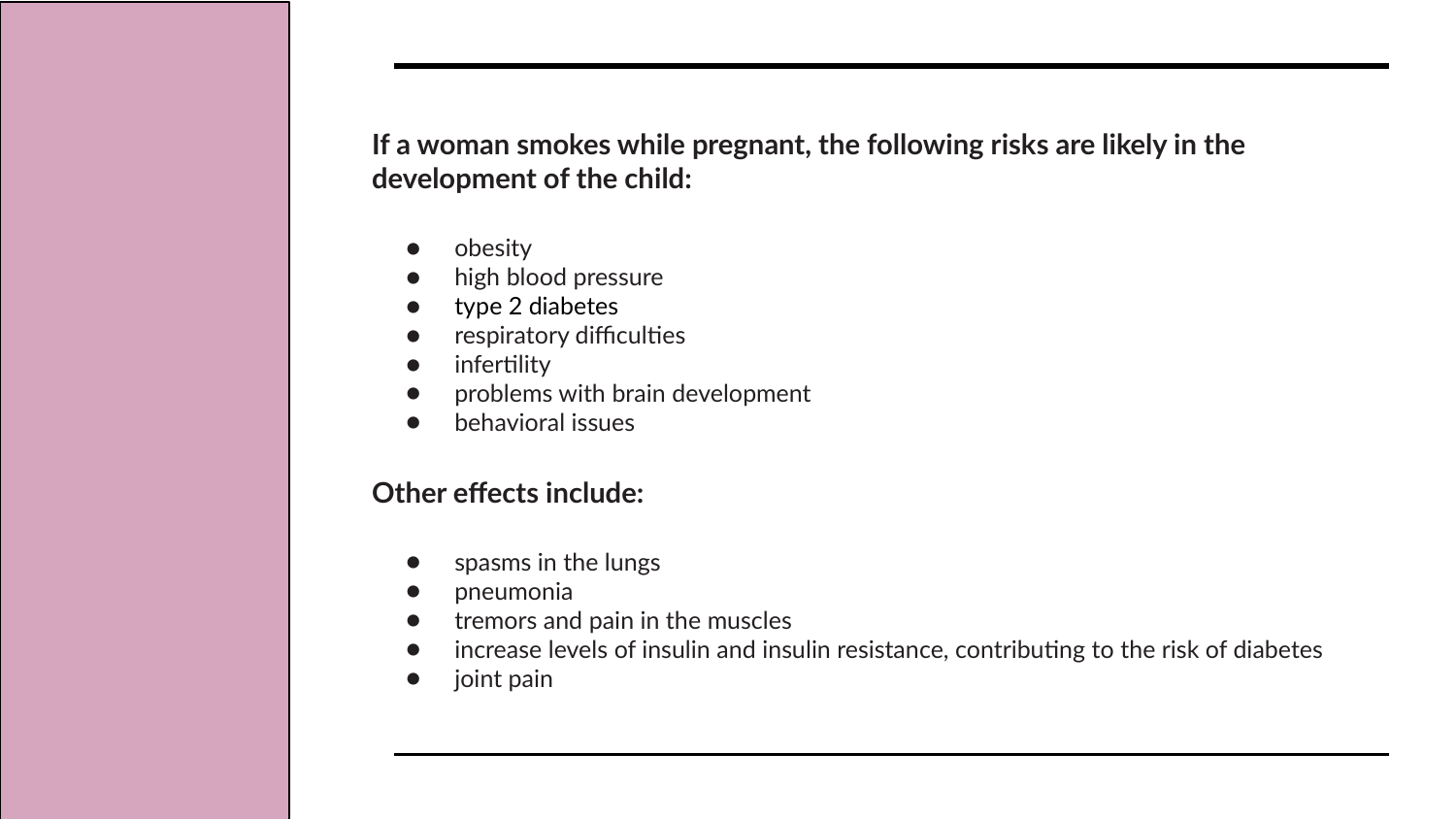

If a woman smokes while pregnant, the following risks are likely in the development of the child:
obesity
high blood pressure
type 2 diabetes
respiratory difficulties
infertility
problems with brain development
behavioral issues
Other effects include:
spasms in the lungs
pneumonia
tremors and pain in the muscles
increase levels of insulin and insulin resistance, contributing to the risk of diabetes
joint pain